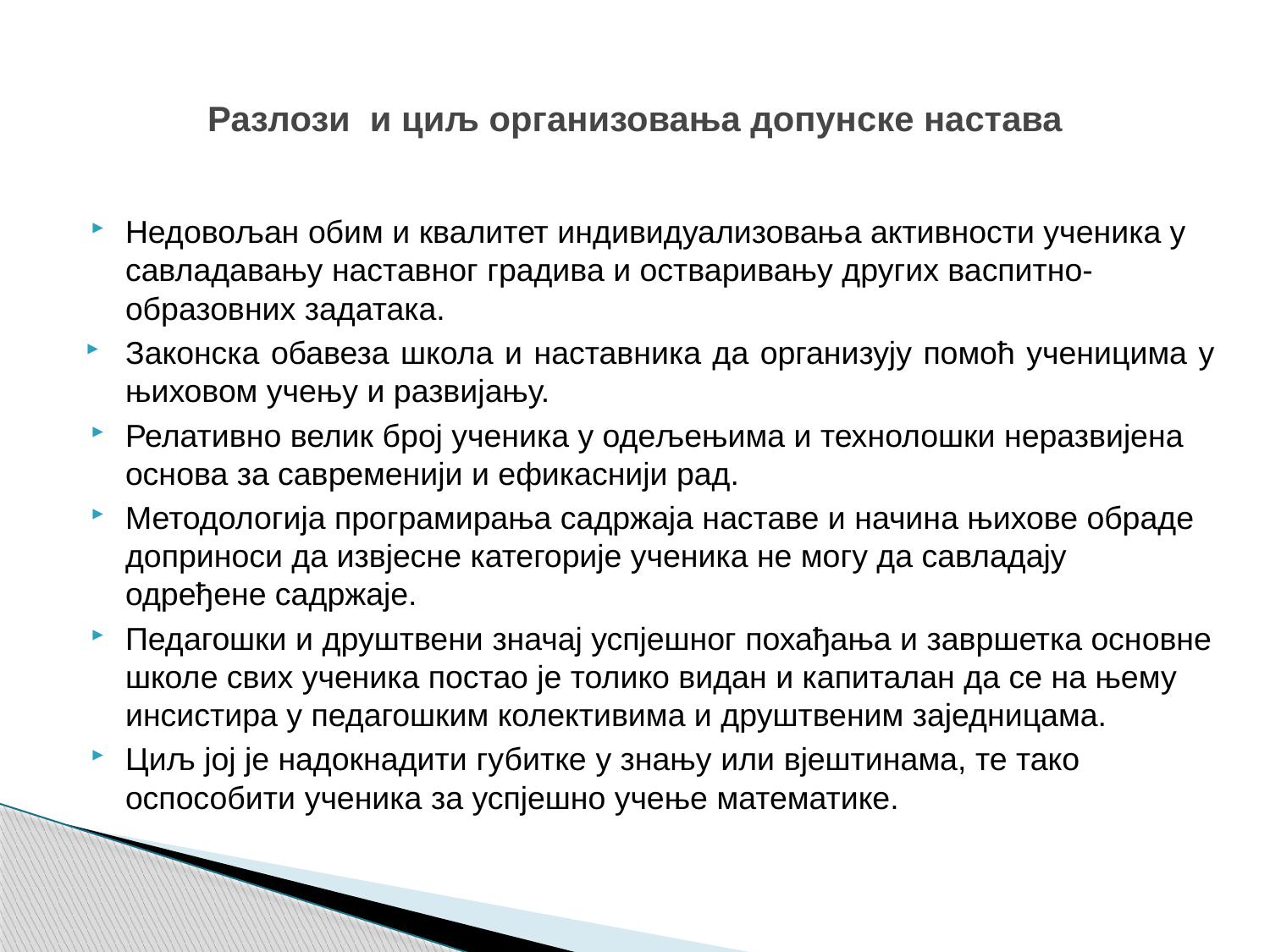

# Разлози  и циљ организовања допунске настава
Недовољан обим и квалитет индивидуализовањa активности ученика у савладавању наставног градива и остваривању других васпитно-образовних задатака.
Законска обавеза школа и наставника да организују помоћ ученицима у њиховом учењу и развијању.
Релативно велик број ученика у одељењима и технолошки неразвијена основа за савременији и ефикаснији рад.
Методологија програмирања садржаја наставе и начина њихове обраде доприноси да извјесне категорије ученика не могу да савладају одређене садржаје.
Педагошки и друштвени значај успјешног похађања и завршетка основне школе свих ученика постао је толико видан и капиталан да се на њему инсистира у педагошким колективима и друштвеним заједницама.
Циљ јој је надокнадити губитке у знању или вјештинама, те тако оспособити ученика за успјешно учење математике.